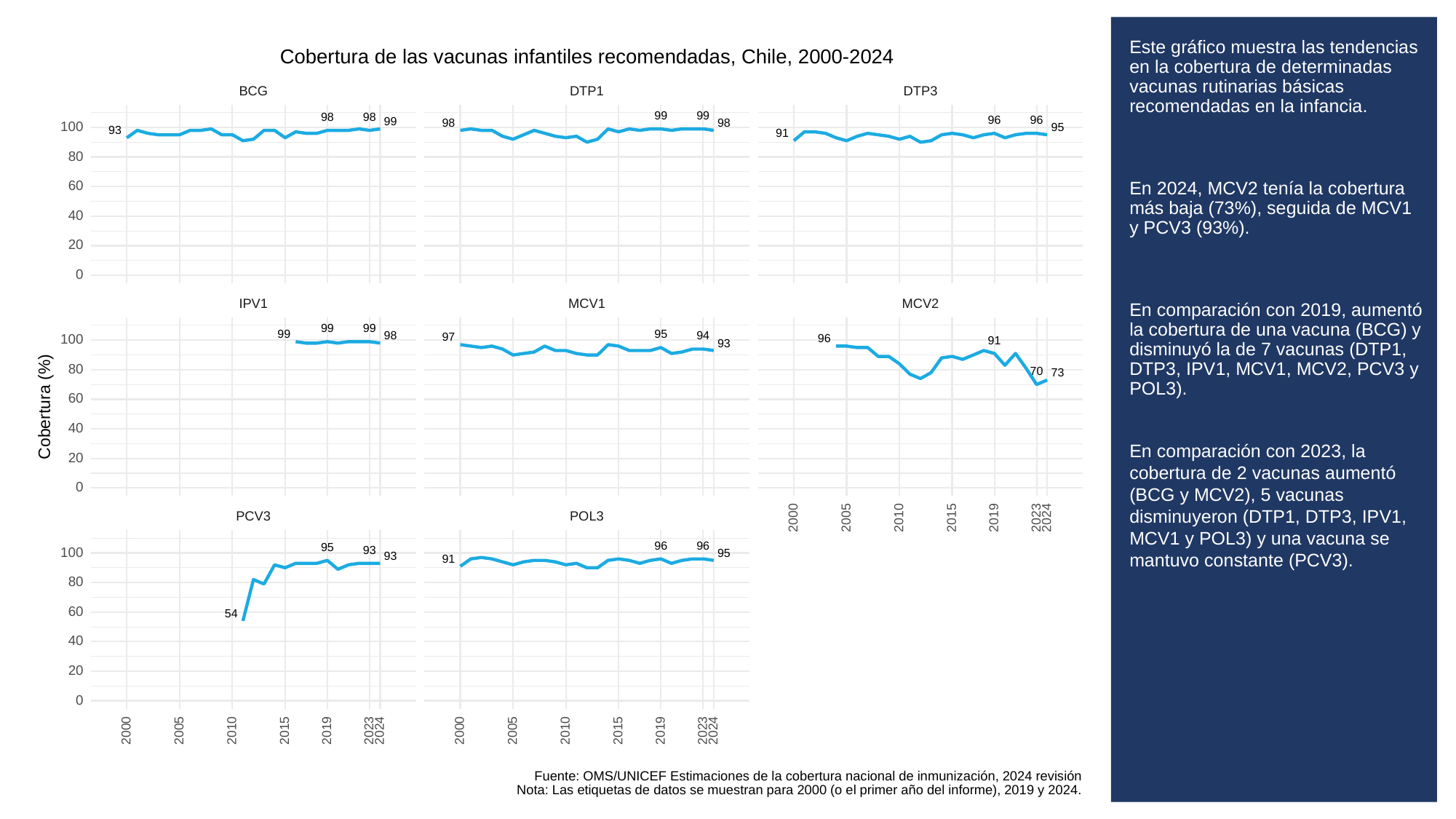

# Este gráfico muestra las tendencias en la cobertura de determinadas vacunas rutinarias básicas recomendadas en la infancia.

En 2024, MCV2 tenía la cobertura más baja (73%), seguida de MCV1 y PCV3 (93%).

En comparación con 2019, aumentó la cobertura de una vacuna (BCG) y disminuyó la de 7 vacunas (DTP1, DTP3, IPV1, MCV1, MCV2, PCV3 y POL3).

En comparación con 2023, la cobertura de 2 vacunas aumentó (BCG y MCV2), 5 vacunas disminuyeron (DTP1, DTP3, IPV1, MCV1 y POL3) y una vacuna se mantuvo constante (PCV3).

Cobertura de las vacunas infantiles recomendadas, Chile, 2000-2024
BCG
DTP3
DTP1

99
99

98
98
96
96
99
98
98
100
95
93

91

80

60

40

20

0

MCV1
MCV2
IPV1

99
99

99
95
98
94
97
96
100
91
93

80
70
73

60
Cobertura (%)

40

20

0

POL3
PCV3
2023
2000
2005
2010
2015
2019
2024

96
96
95
93
100
95
93

91

80

60
54

40

20

0

2023
2023
2000
2005
2010
2015
2019
2024
2000
2005
2010
2015
2019
2024
Fuente: OMS/UNICEF Estimaciones de la cobertura nacional de inmunización, 2024 revisión
Nota: Las etiquetas de datos se muestran para 2000 (o el primer año del informe), 2019 y 2024.